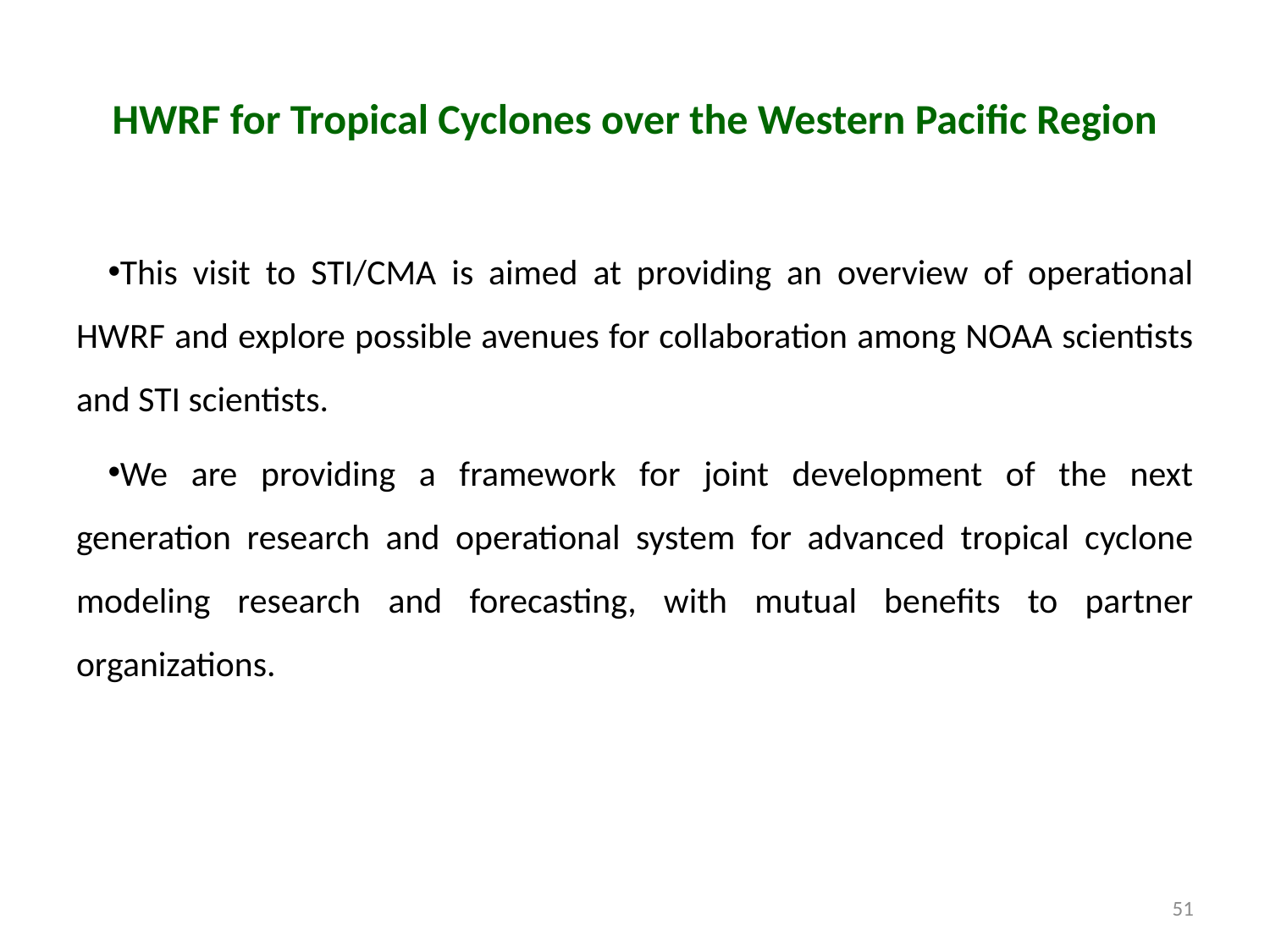

# HWRF for Tropical Cyclones over the Western Pacific Region
This visit to STI/CMA is aimed at providing an overview of operational HWRF and explore possible avenues for collaboration among NOAA scientists and STI scientists.
We are providing a framework for joint development of the next generation research and operational system for advanced tropical cyclone modeling research and forecasting, with mutual benefits to partner organizations.

51